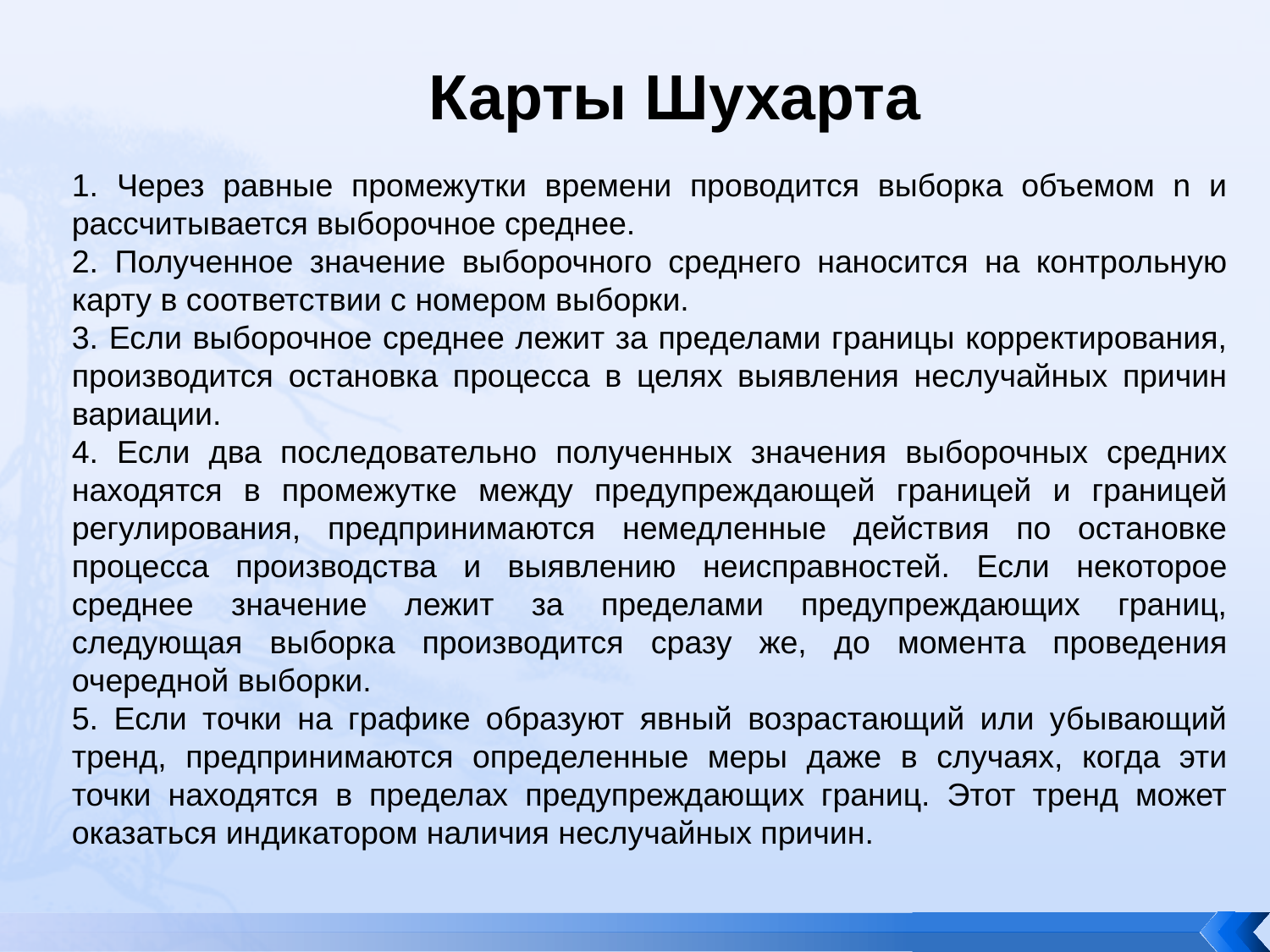

# Карты Шухарта
1. Через равные промежутки времени проводится выборка объемом n и рассчитывается выборочное среднее.
2. Полученное значение выборочного среднего наносится на контрольную карту в соответствии с номером выборки.
3. Если выборочное среднее лежит за пределами границы корректирования, производится остановка процесса в целях выявления неслучайных причин вариации.
4. Если два последовательно полученных значения выборочных средних находятся в промежутке между предупреждающей границей и границей регулирования, предпринимаются немедленные действия по остановке процесса производства и выявлению неисправностей. Если некоторое среднее значение лежит за пределами предупреждающих границ, следующая выборка производится сразу же, до момента проведения очередной выборки.
5. Если точки на графике образуют явный возрастающий или убывающий тренд, предпринимаются определенные меры даже в случаях, когда эти точки находятся в пределах предупреждающих границ. Этот тренд может оказаться индикатором наличия неслучайных причин.